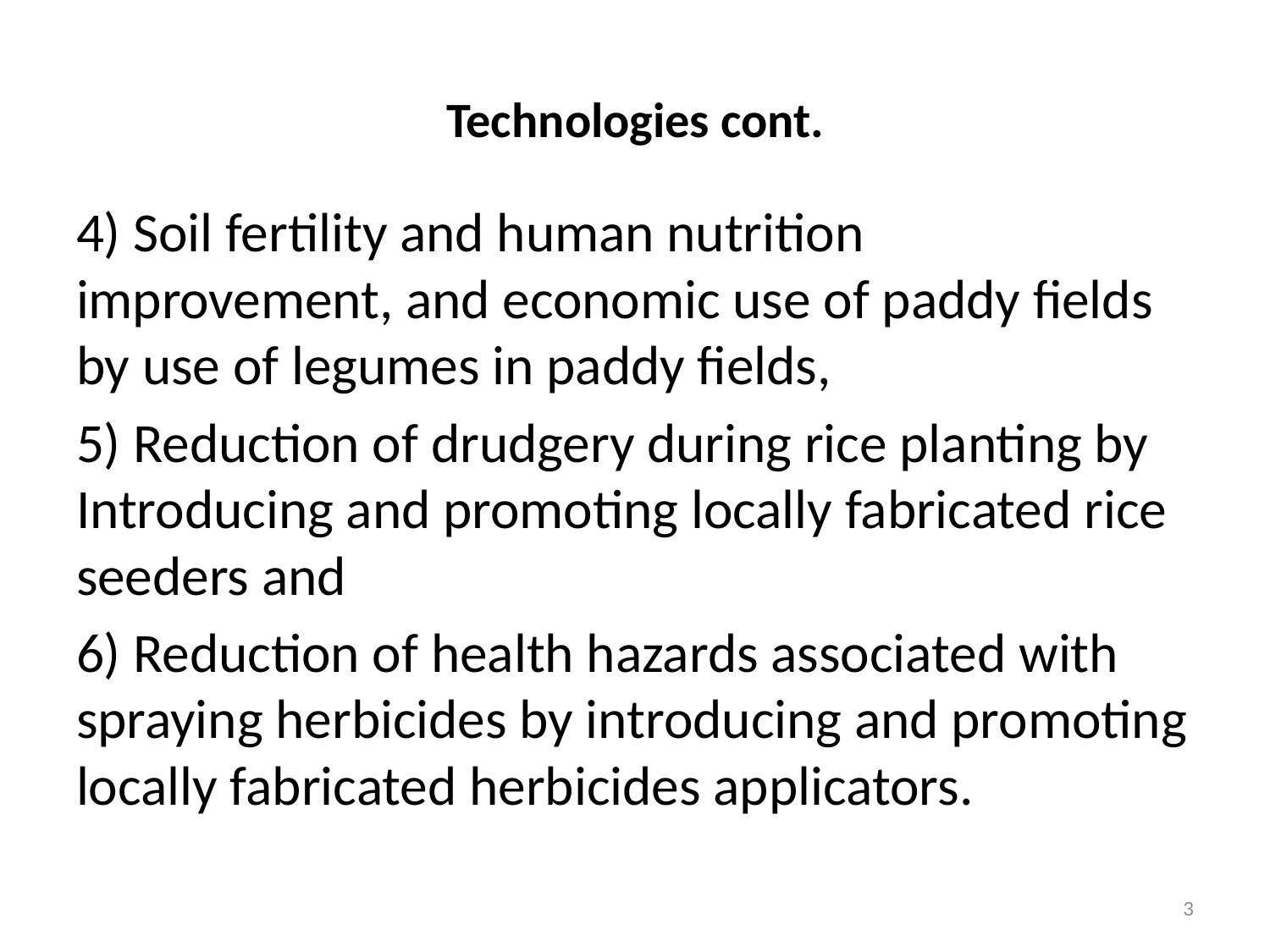

# Technologies cont.
4) Soil fertility and human nutrition improvement, and economic use of paddy fields by use of legumes in paddy fields,
5) Reduction of drudgery during rice planting by Introducing and promoting locally fabricated rice seeders and
6) Reduction of health hazards associated with spraying herbicides by introducing and promoting locally fabricated herbicides applicators.

3